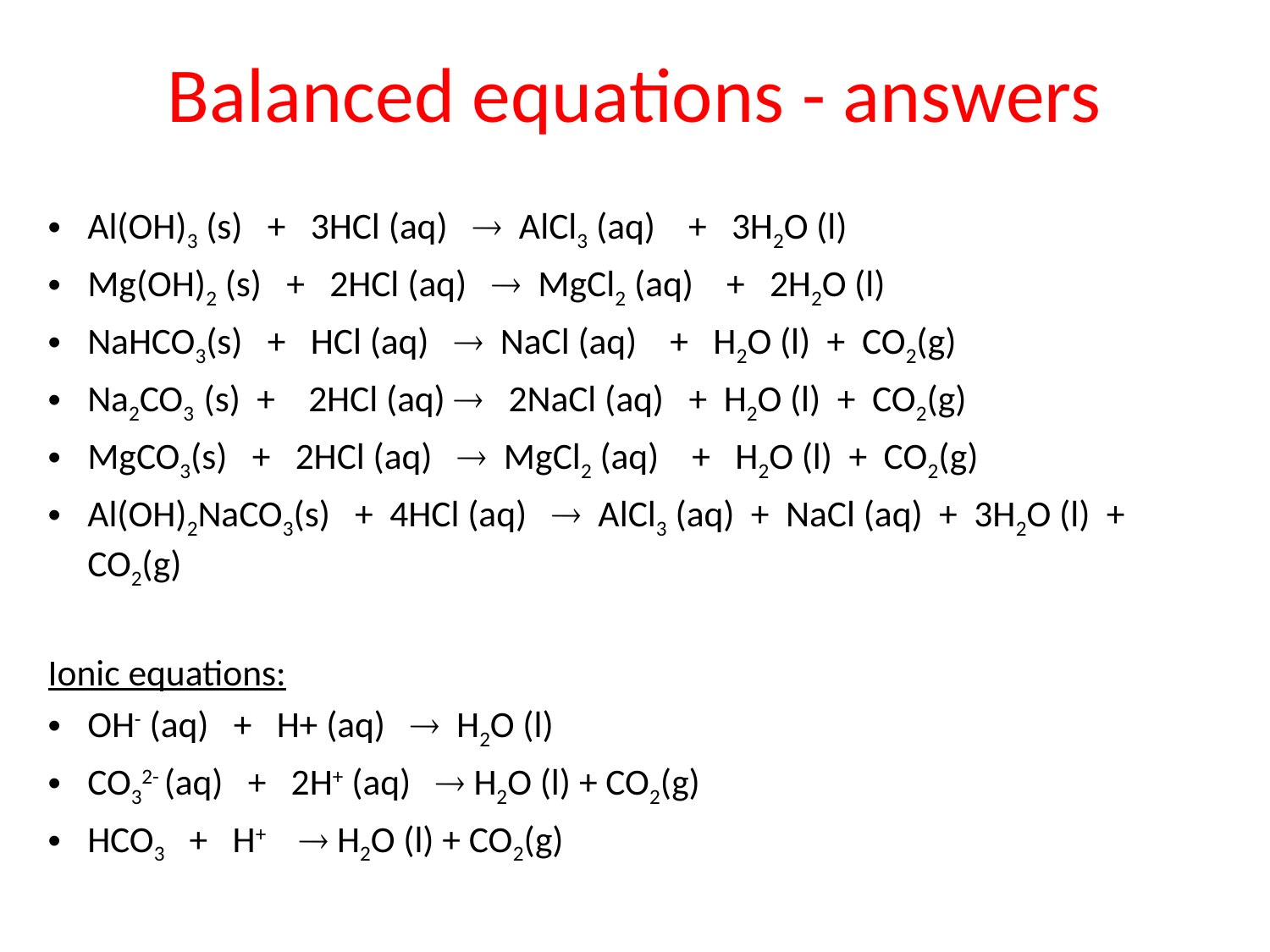

# Balanced equations - answers
Al(OH)3 (s)   +   3HCl (aq)   →  AlCl3 (aq)    +   3H2O (l)
Mg(OH)2 (s)   +   2HCl (aq)   →  MgCl2 (aq)    +   2H2O (l)
NaHCO3(s)   +   HCl (aq)   →  NaCl (aq)    +   H2O (l)  +  CO2(g)
Na2CO3  (s)  +    2HCl (aq) →   2NaCl (aq)   +  H2O (l)  +  CO2(g)
MgCO3(s)   +   2HCl (aq)   →  MgCl2 (aq)    +   H2O (l)  +  CO2(g)
Al(OH)2NaCO3(s)   +  4HCl (aq)   →  AlCl3 (aq)  +  NaCl (aq)  +  3H2O (l)  +  CO2(g)

Ionic equations:
OH- (aq)   +   H+ (aq)   →  H2O (l)
CO32- (aq)   +   2H+ (aq)   → H2O (l) + CO2(g)
HCO3   +   H+    → H2O (l) + CO2(g)